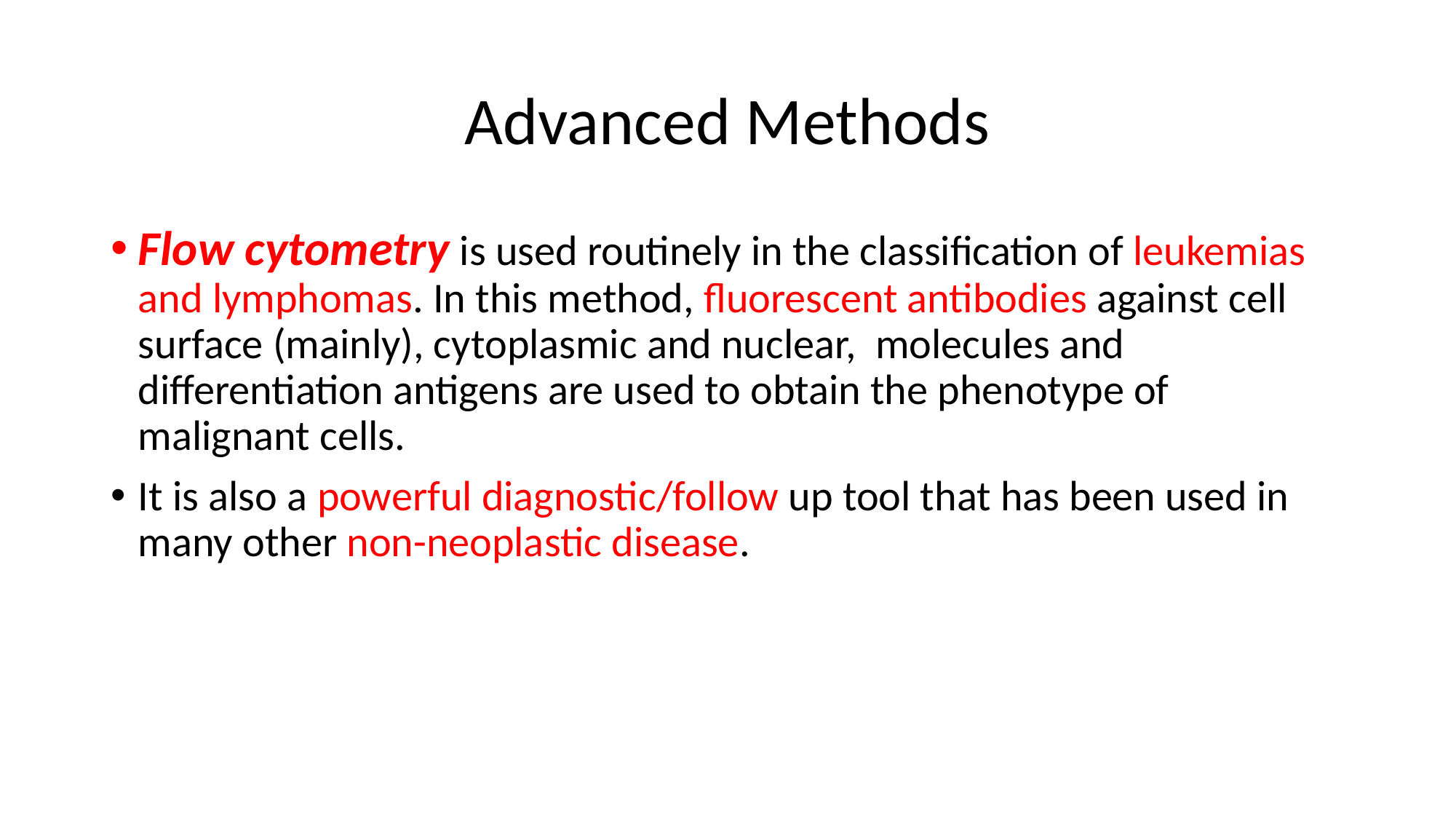

# Advanced Methods
Flow cytometry is used routinely in the classification of leukemias and lymphomas. In this method, fluorescent antibodies against cell surface (mainly), cytoplasmic and nuclear,  molecules and differentiation antigens are used to obtain the phenotype of malignant cells.
It is also a powerful diagnostic/follow up tool that has been used in many other non-neoplastic disease.